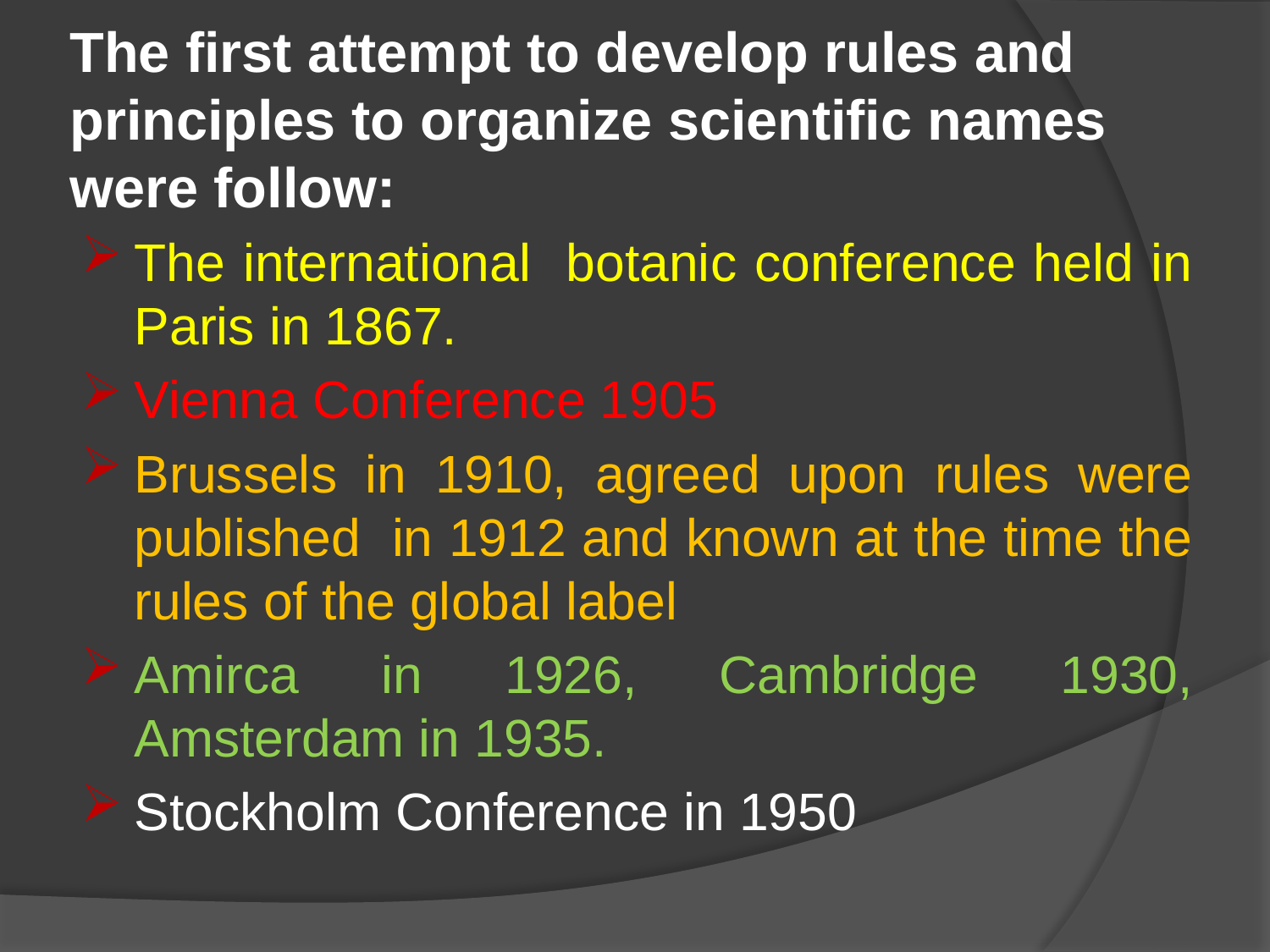

# The first attempt to develop rules and principles to organize scientific names were follow:
The international  botanic conference held in Paris in 1867.
Vienna Conference 1905
Brussels in 1910, agreed upon rules were published  in 1912 and known at the time the rules of the global label
Amirca in 1926, Cambridge 1930, Amsterdam in 1935.
Stockholm Conference in 1950